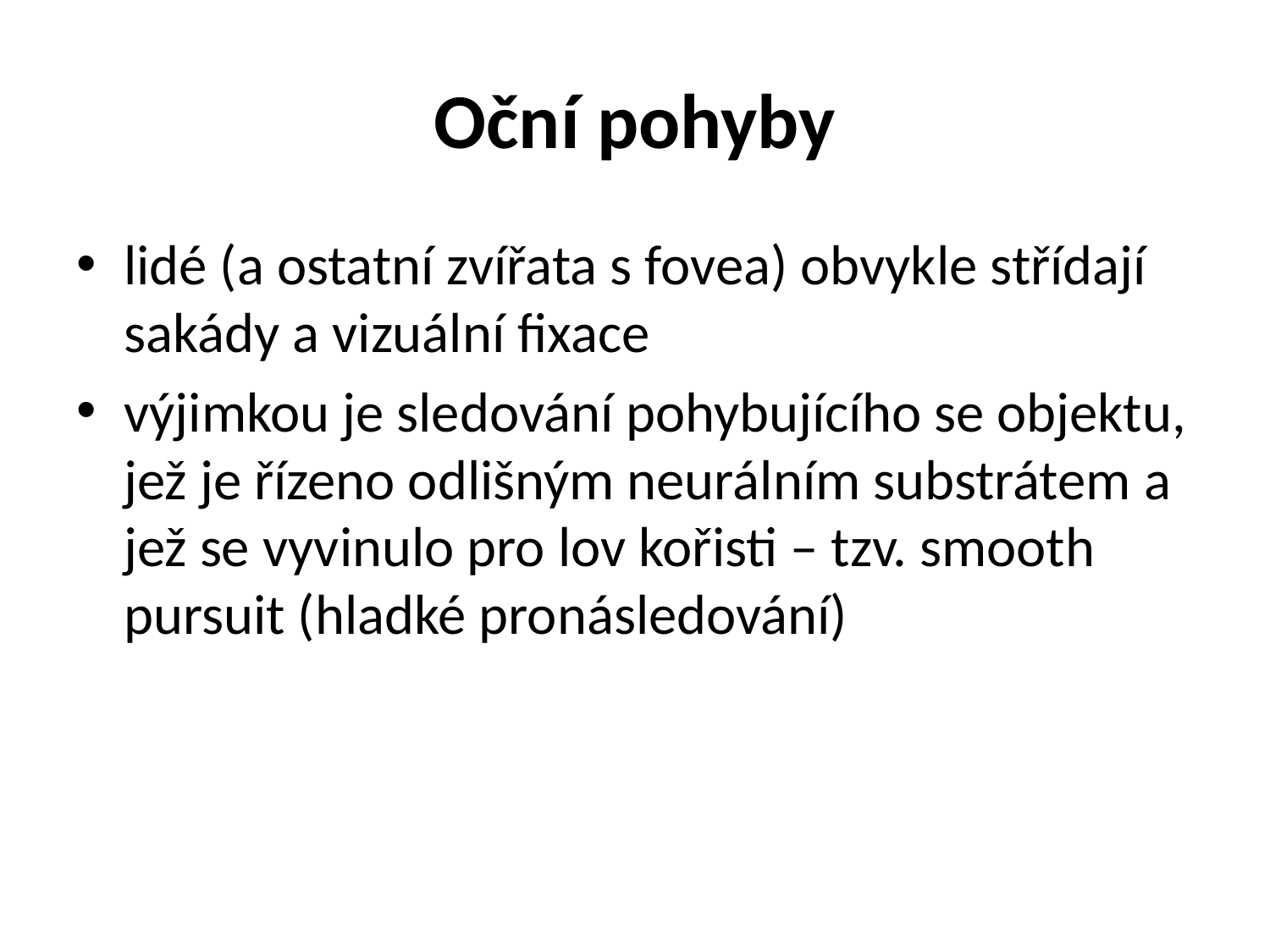

# Oční pohyby
lidé (a ostatní zvířata s fovea) obvykle střídají sakády a vizuální fixace
výjimkou je sledování pohybujícího se objektu, jež je řízeno odlišným neurálním substrátem a jež se vyvinulo pro lov kořisti – tzv. smooth pursuit (hladké pronásledování)